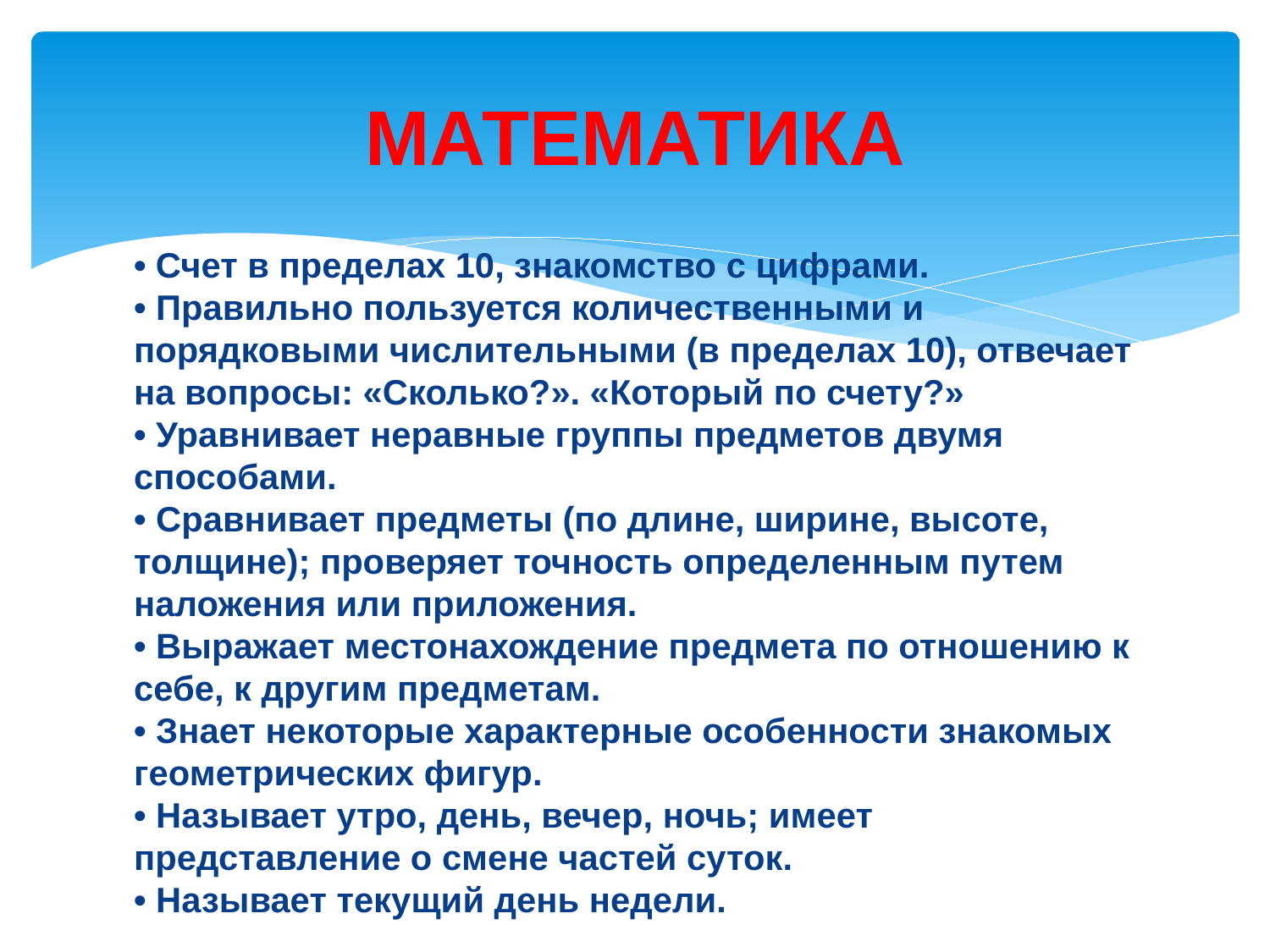

# МАТЕМАТИКА
• Счет в пределах 10, знакомство с цифрами.
• Правильно пользуется количественными и порядковыми числительными (в пределах 10), отвечает на вопросы: «Сколько?». «Который по счету?»
• Уравнивает неравные группы предметов двумя способами.
• Сравнивает предметы (по длине, ширине, высоте, толщине); проверяет точность определенным путем наложения или приложения.
• Выражает местонахождение предмета по отношению к себе, к другим предметам.
• Знает некоторые характерные особенности знакомых геометрических фигур.
• Называет утро, день, вечер, ночь; имеет представление о смене частей суток.
• Называет текущий день недели.